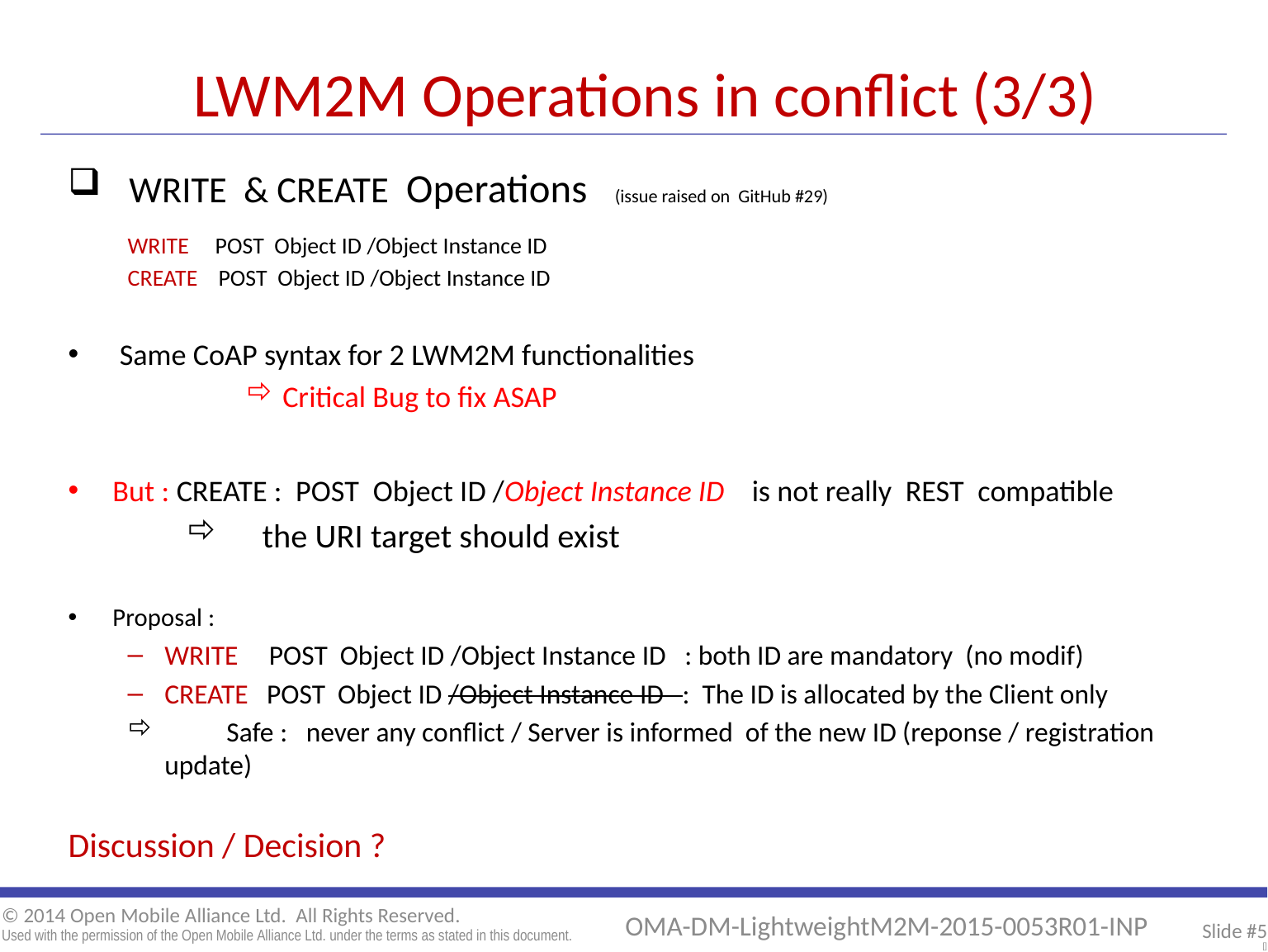

# LWM2M Operations in conflict (3/3)

  WRITE  & CREATE  Operations   (issue raised on  GitHub #29)

WRITE     POST  Object ID /Object Instance ID
CREATE    POST  Object ID /Object Instance ID

 Same CoAP syntax for 2 LWM2M functionalities
 Critical Bug to fix ASAP

But : CREATE :  POST  Object ID /Object Instance ID    is not really  REST  compatible
      the URI target should exist

Proposal :
WRITE     POST  Object ID /Object Instance ID   : both ID are mandatory  (no modif)
CREATE   POST  Object ID /Object Instance ID   :  The ID is allocated by the Client only
          Safe :   never any conflict / Server is informed  of the new ID (reponse / registration update)

Discussion / Decision ?

Slide #5
[]
© 2014 Open Mobile Alliance Ltd.  All Rights Reserved.
Used with the permission of the Open Mobile Alliance Ltd. under the terms as stated in this document.
OMA-DM-LightweightM2M-2015-0053R01-INP